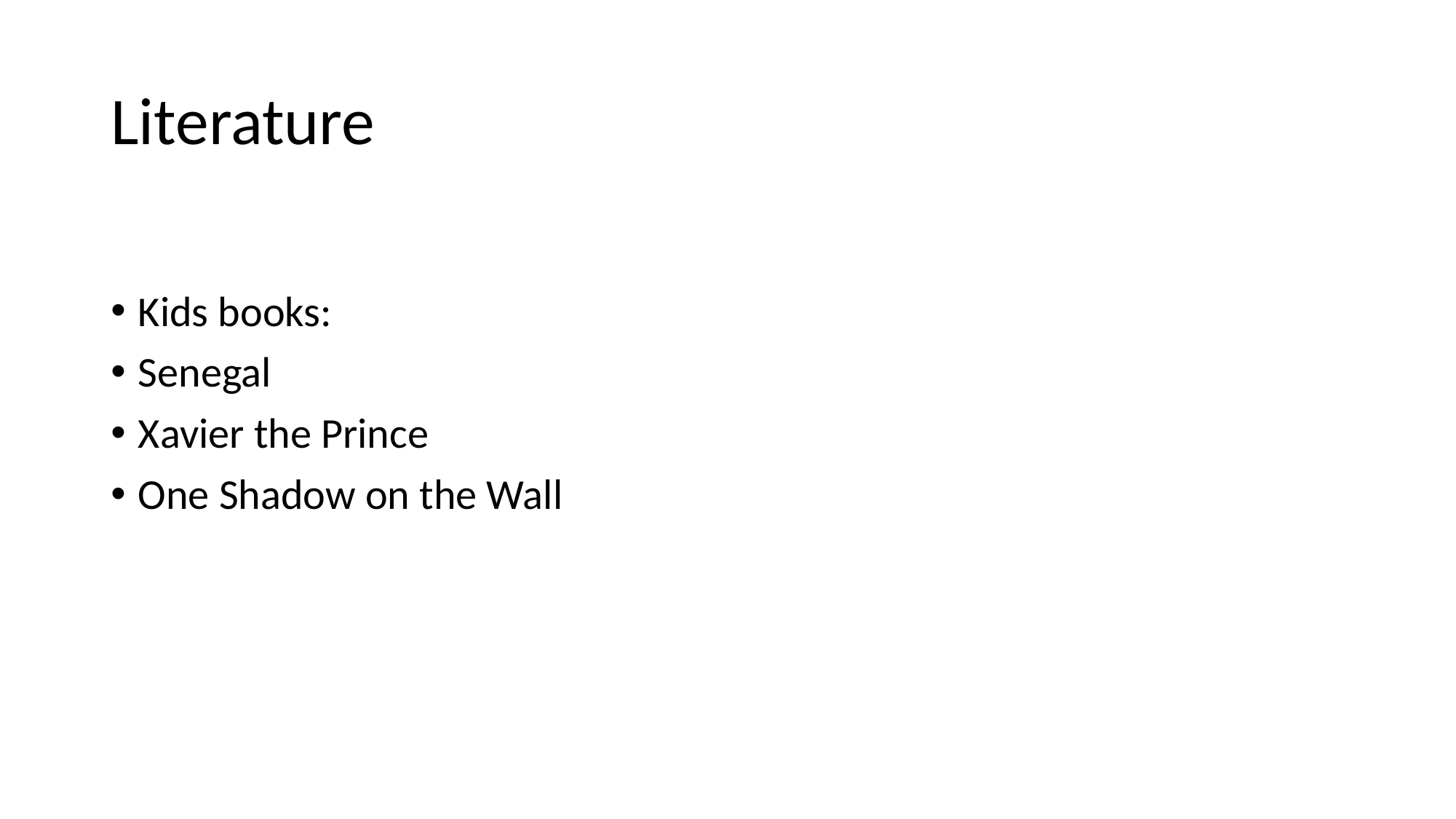

# Literature

Kids books:
Senegal
Xavier the Prince
One Shadow on the Wall